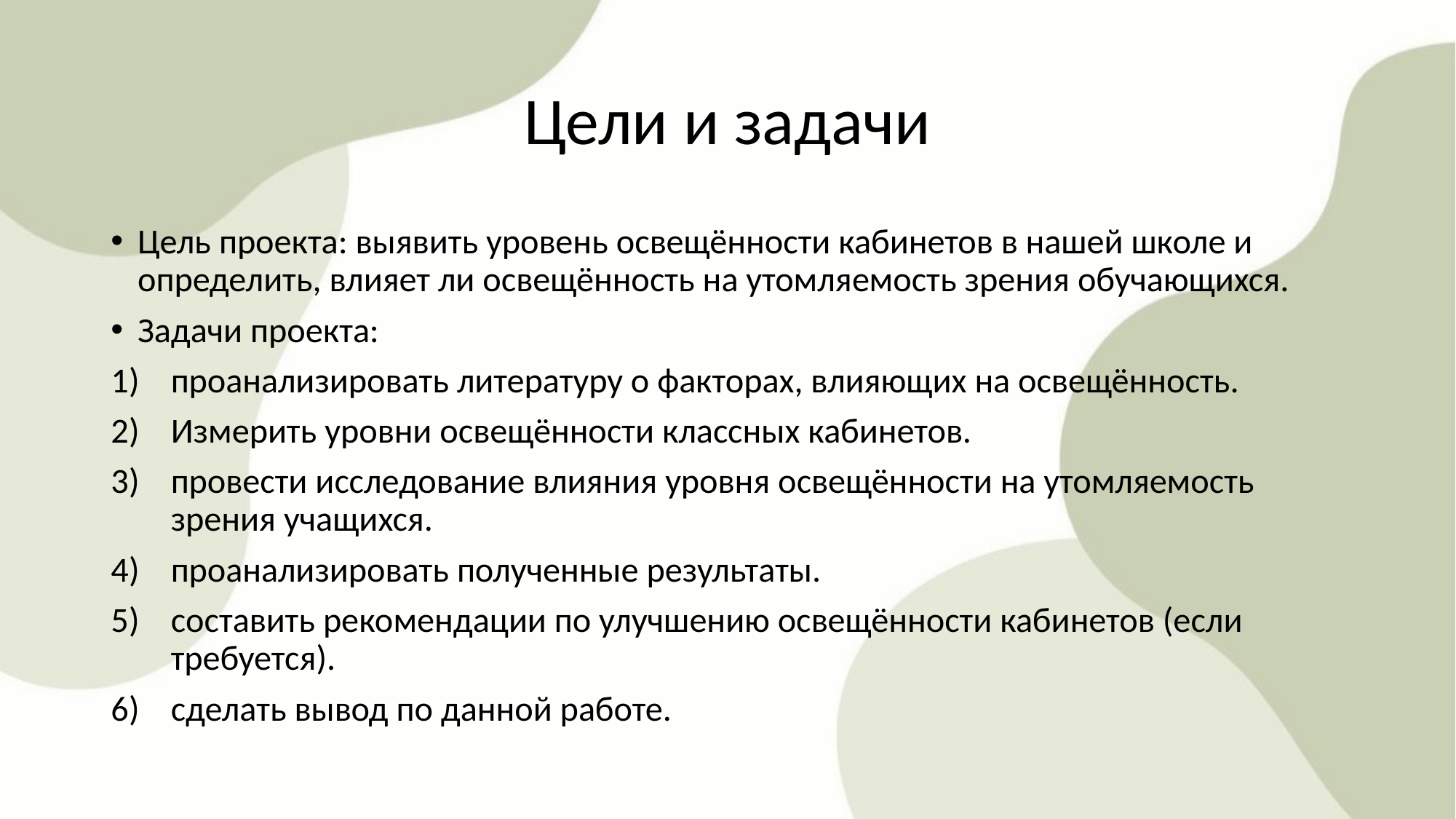

# Цели и задачи
Цель проекта: выявить уровень освещённости кабинетов в нашей школе и определить, влияет ли освещённость на утомляемость зрения обучающихся.
Задачи проекта:
проанализировать литературу о факторах, влияющих на освещённость.
Измерить уровни освещённости классных кабинетов.
провести исследование влияния уровня освещённости на утомляемость зрения учащихся.
проанализировать полученные результаты.
составить рекомендации по улучшению освещённости кабинетов (если требуется).
сделать вывод по данной работе.